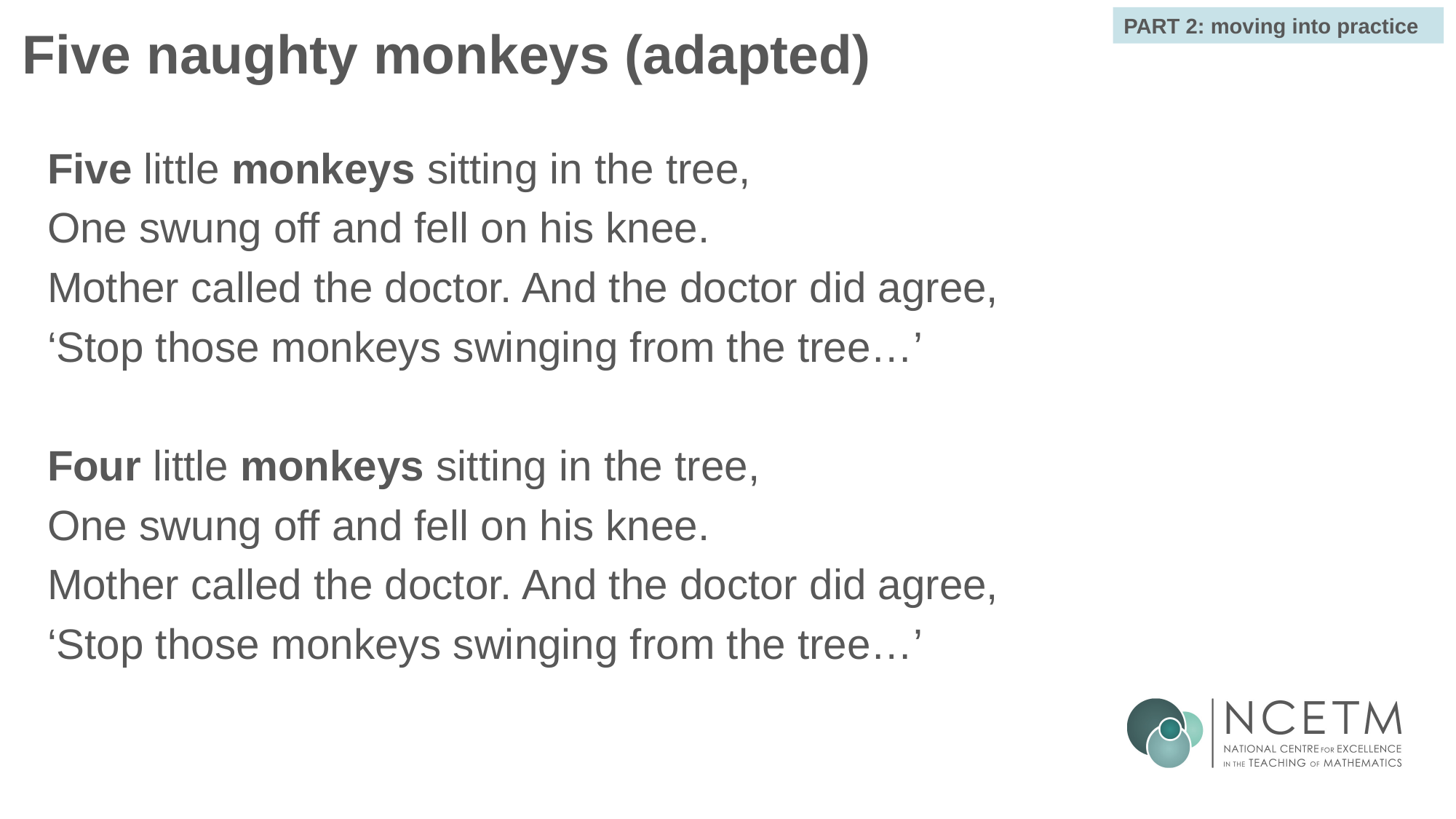

PART 2: moving into practice
# Five naughty monkeys (adapted)
Five little monkeys sitting in the tree,
One swung off and fell on his knee.
Mother called the doctor. And the doctor did agree,
‘Stop those monkeys swinging from the tree…’

Four little monkeys sitting in the tree,
One swung off and fell on his knee.
Mother called the doctor. And the doctor did agree,
‘Stop those monkeys swinging from the tree…’